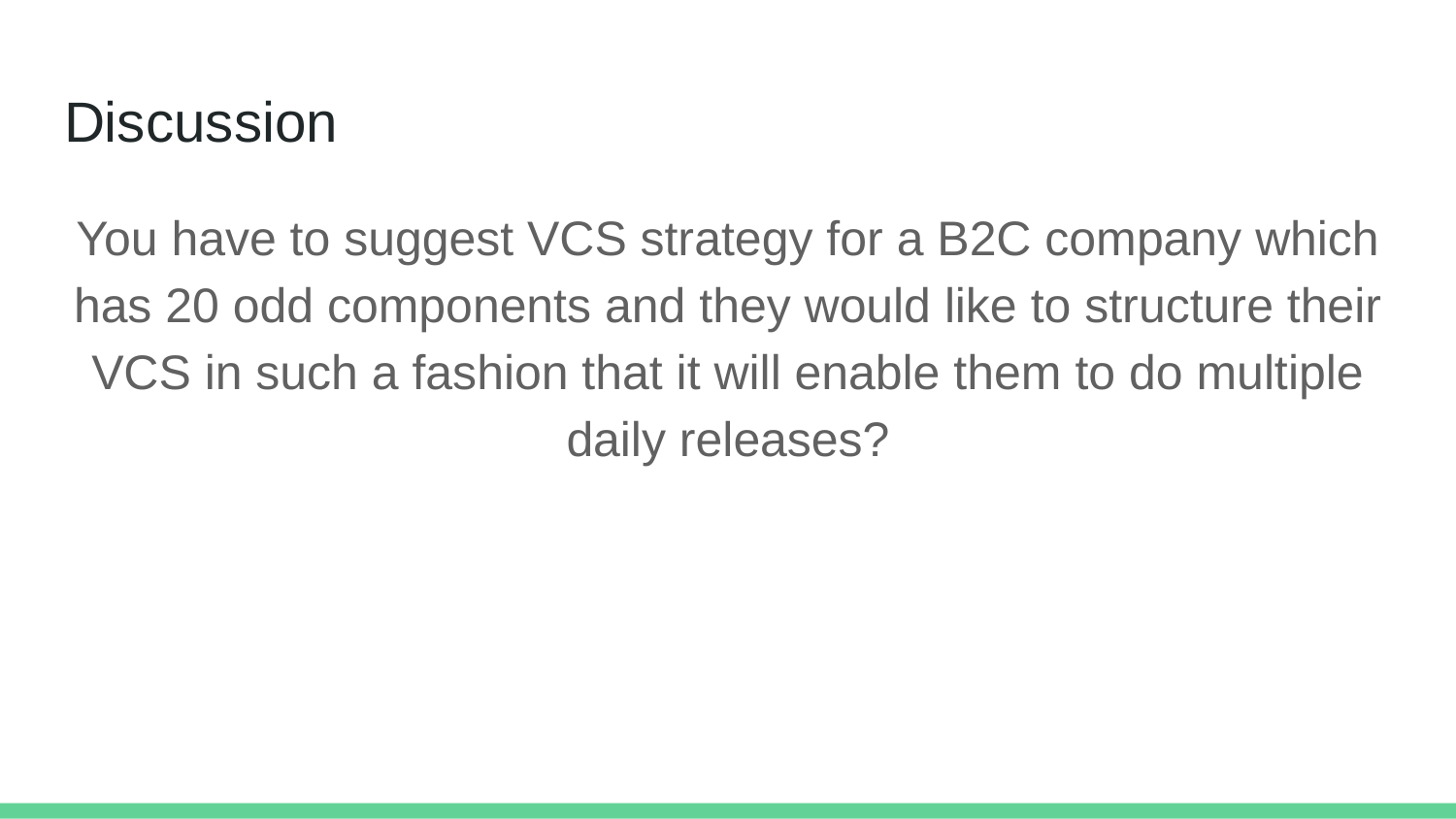

# Discussion
You have to suggest VCS strategy for a B2C company which has 20 odd components and they would like to structure their VCS in such a fashion that it will enable them to do multiple daily releases?